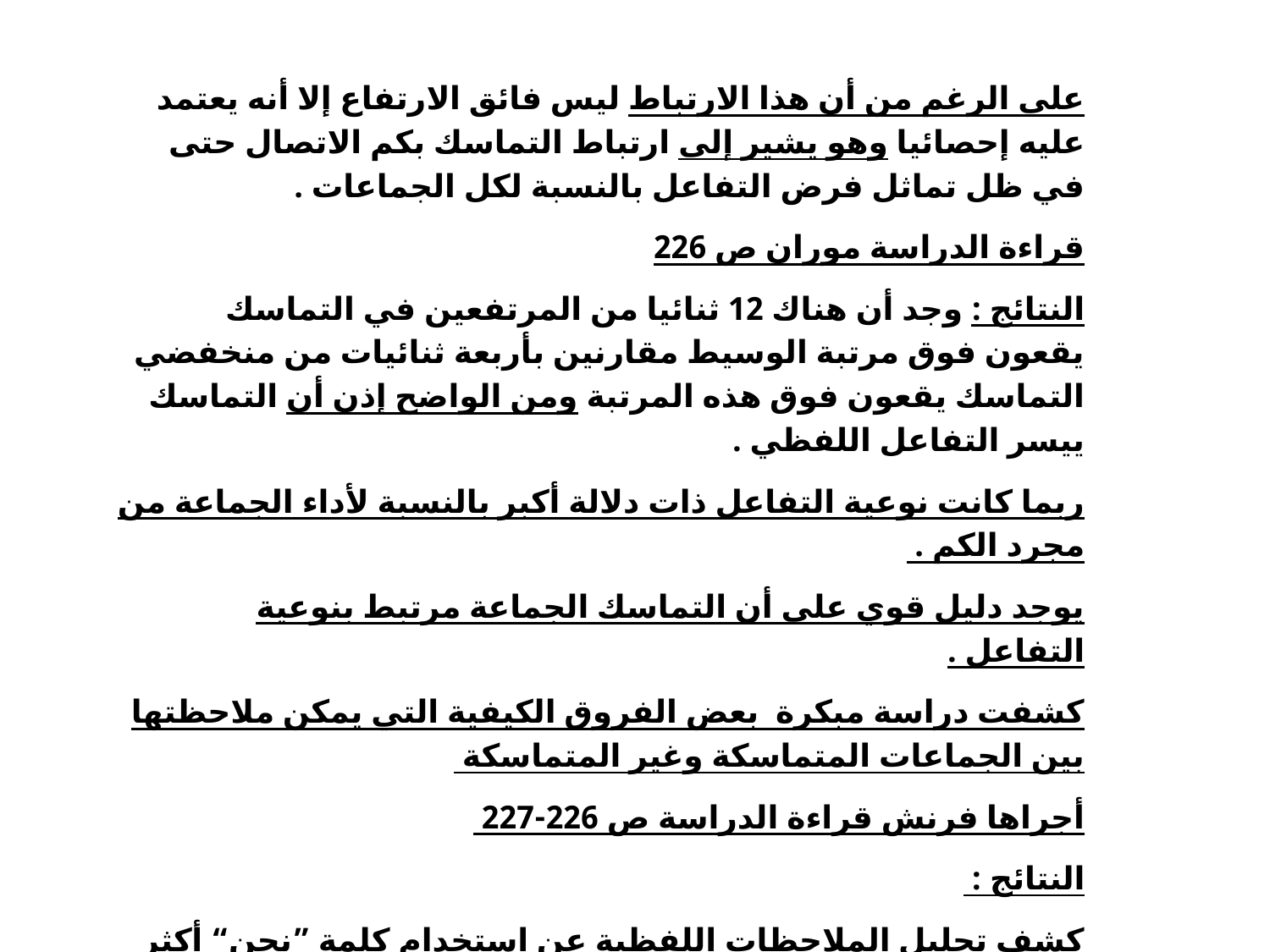

على الرغم من أن هذا الارتباط ليس فائق الارتفاع إلا أنه يعتمد عليه إحصائيا وهو يشير إلى ارتباط التماسك بكم الاتصال حتى في ظل تماثل فرض التفاعل بالنسبة لكل الجماعات .
قراءة الدراسة موران ص 226
النتائج : وجد أن هناك 12 ثنائيا من المرتفعين في التماسك يقعون فوق مرتبة الوسيط مقارنين بأربعة ثنائيات من منخفضي التماسك يقعون فوق هذه المرتبة ومن الواضح إذن أن التماسك ييسر التفاعل اللفظي .
ربما كانت نوعية التفاعل ذات دلالة أكبر بالنسبة لأداء الجماعة من مجرد الكم .
يوجد دليل قوي على أن التماسك الجماعة مرتبط بنوعية التفاعل .
كشفت دراسة مبكرة  بعض الفروق الكيفية التي يمكن ملاحظتها بين الجماعات المتماسكة وغير المتماسكة
أجراها فرنش قراءة الدراسة ص 226-227
النتائج :
كشف تحليل الملاحظات اللفظية عن استخدام كلمة ”نحن“ أكثر بدلا من كلمة ”أنا ” في الجماعات المنظمة بما يدعم التفسير الحالي الذي يذهب إلى أن الجماعات المنظمة كانت أكثر ترابطا مع الجماعات غير المنظمة .